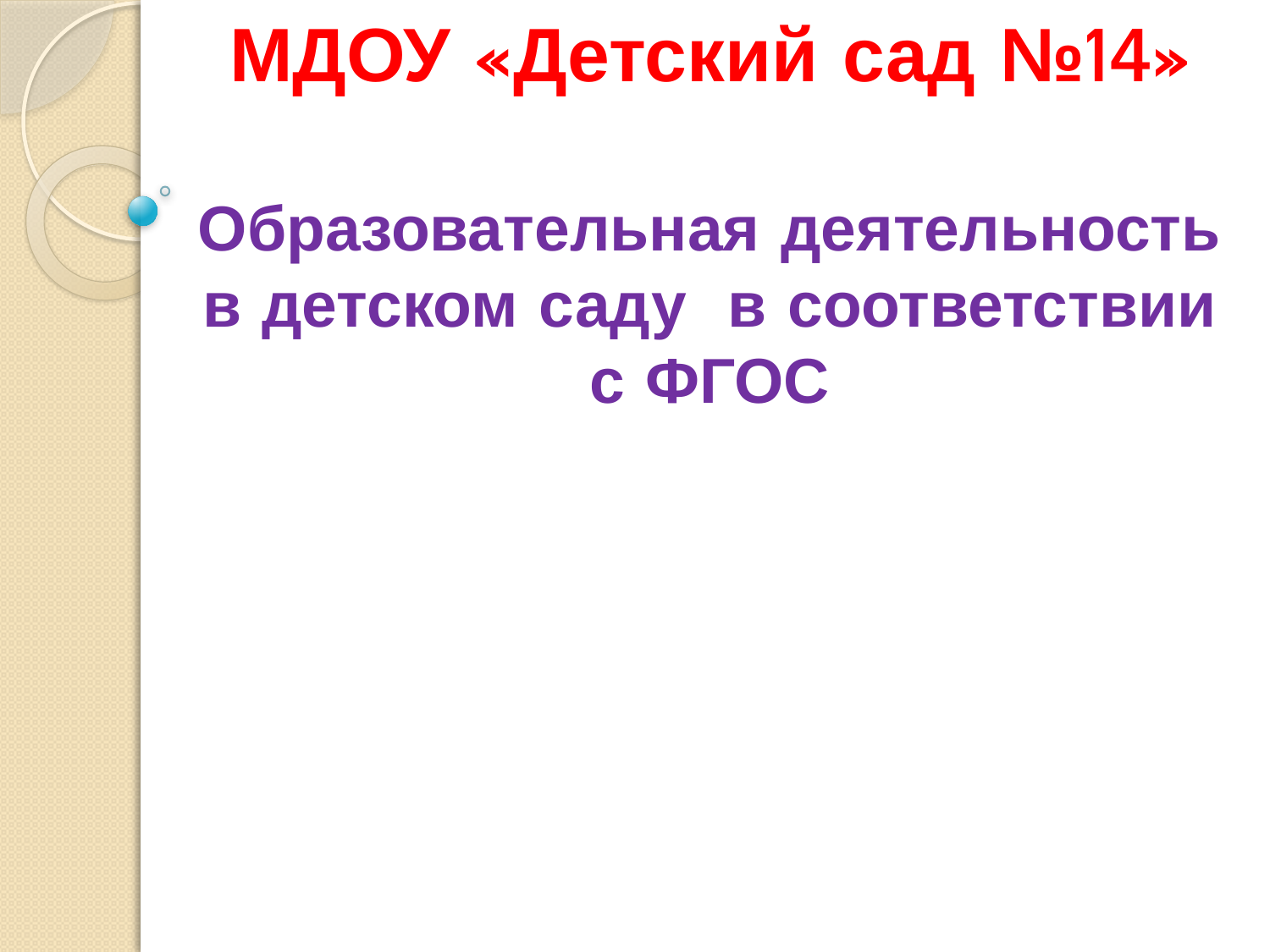

# МДОУ «Детский сад №14» Образовательная деятельность в детском саду  в соответствии с ФГОС